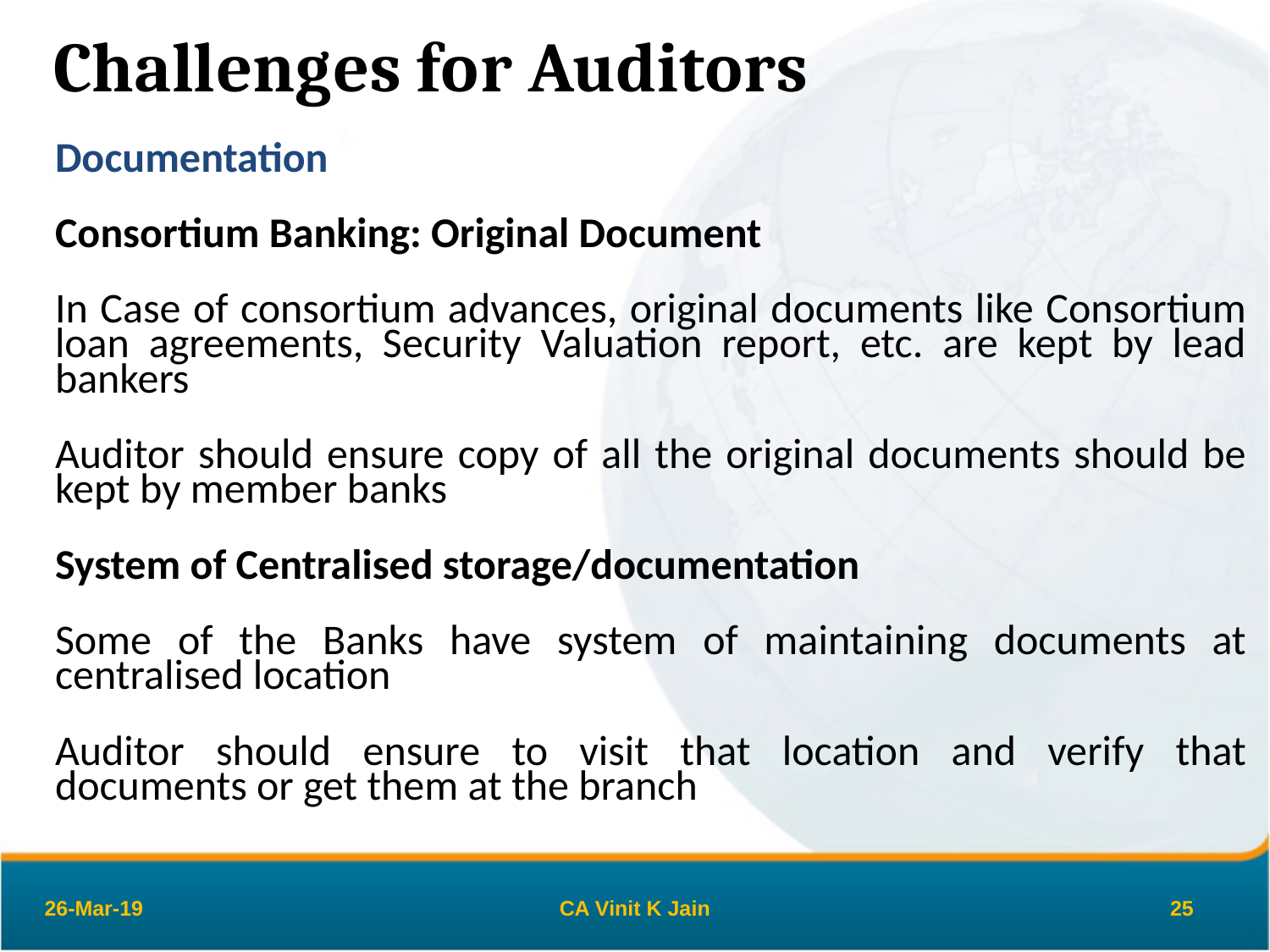

# Challenges for Auditors
Documentation

Consortium Banking: Original Document

In Case of consortium advances, original documents like Consortium loan agreements, Security Valuation report, etc. are kept by lead bankers

Auditor should ensure copy of all the original documents should be kept by member banks

System of Centralised storage/documentation

Some of the Banks have system of maintaining documents at centralised location

Auditor should ensure to visit that location and verify that documents or get them at the branch

26-Mar-19
CA Vinit K Jain
25